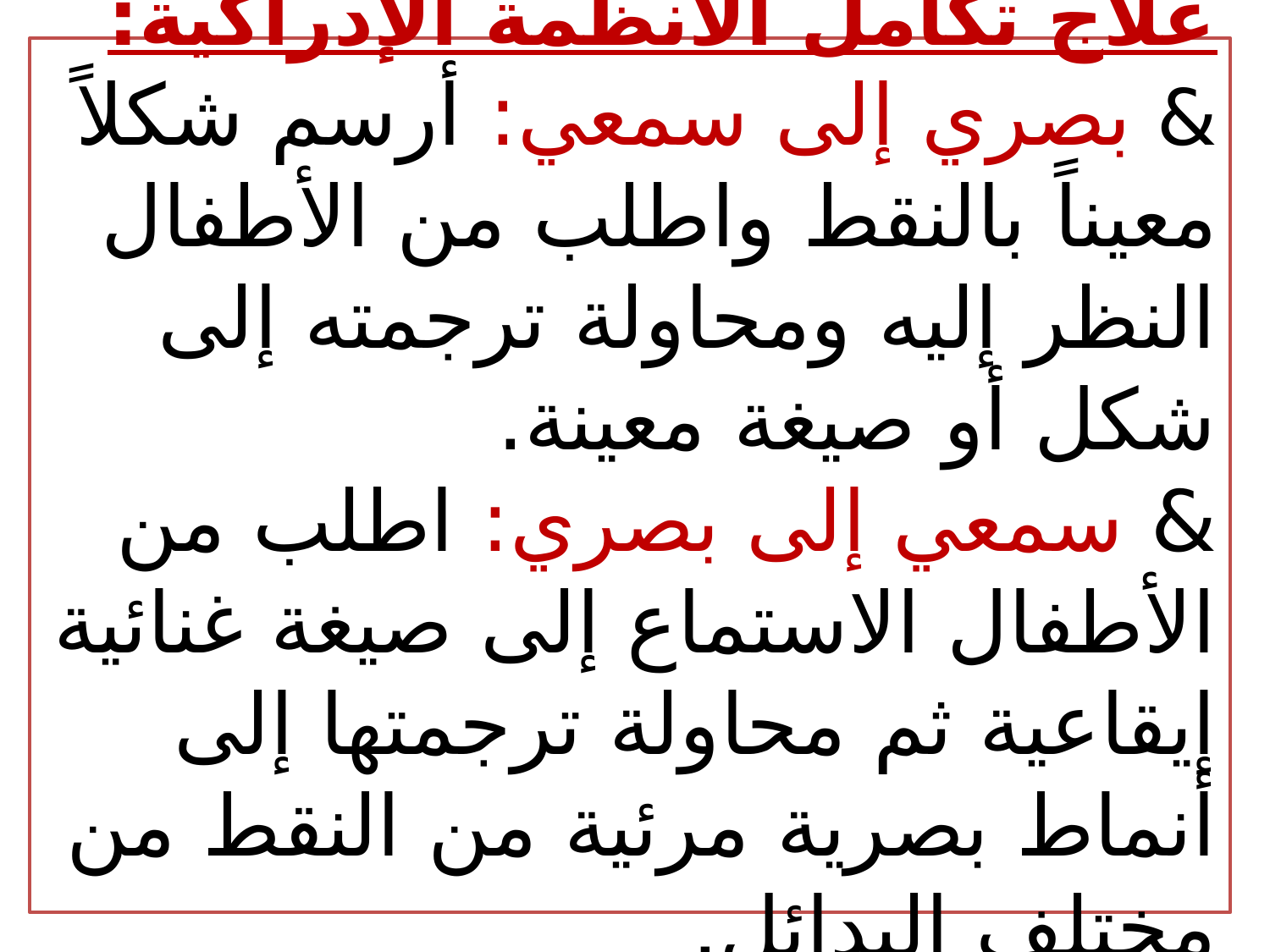

# علاج تكامل الأنظمة الإدراكية: & بصري إلى سمعي: أرسم شكلاً معيناً بالنقط واطلب من الأطفال النظر إليه ومحاولة ترجمته إلى شكل أو صيغة معينة. & سمعي إلى بصري: اطلب من الأطفال الاستماع إلى صيغة غنائية إيقاعية ثم محاولة ترجمتها إلى أنماط بصرية مرئية من النقط من مختلف البدائل.